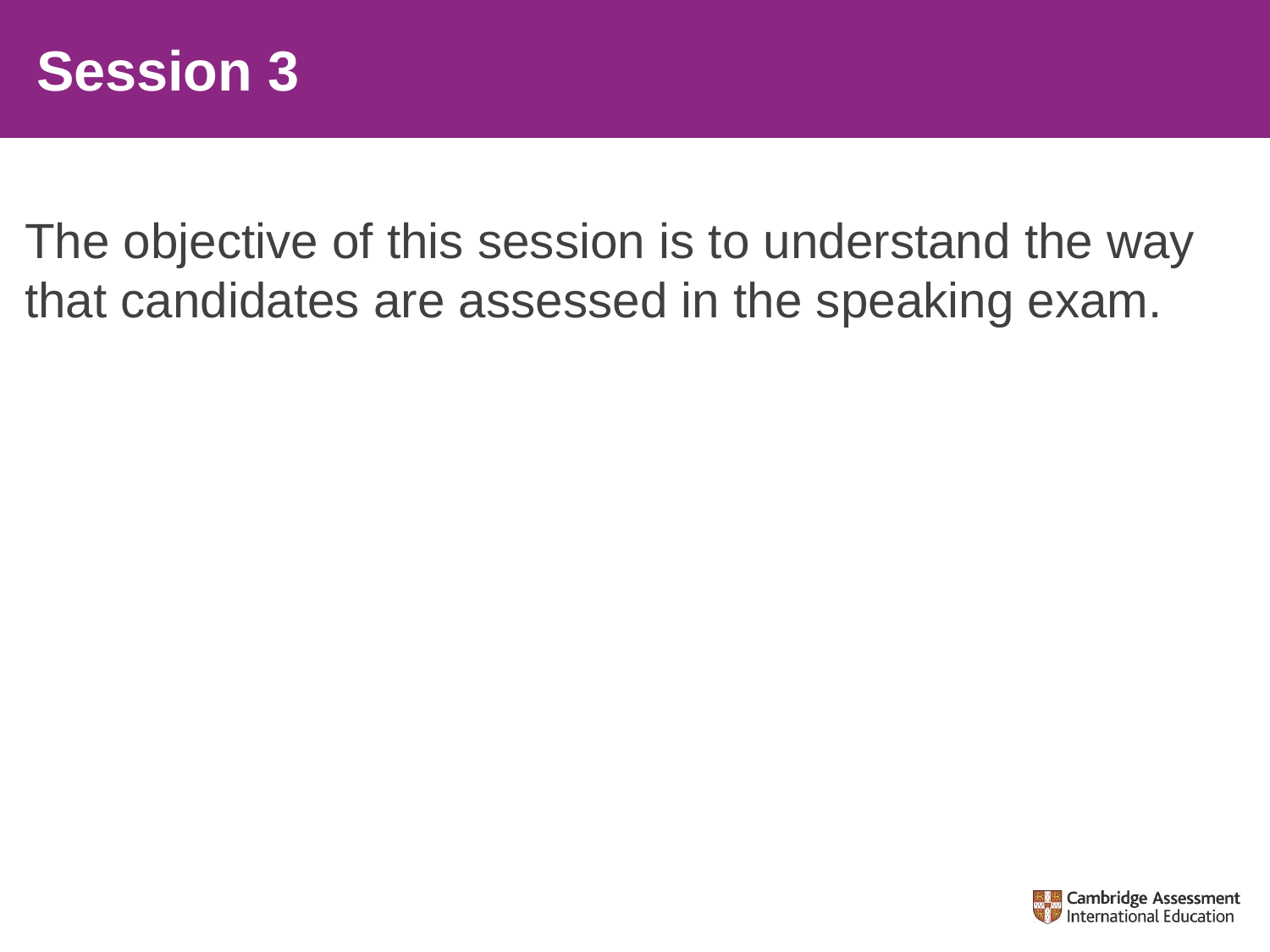

# Session 3
The objective of this session is to understand the way that candidates are assessed in the speaking exam.